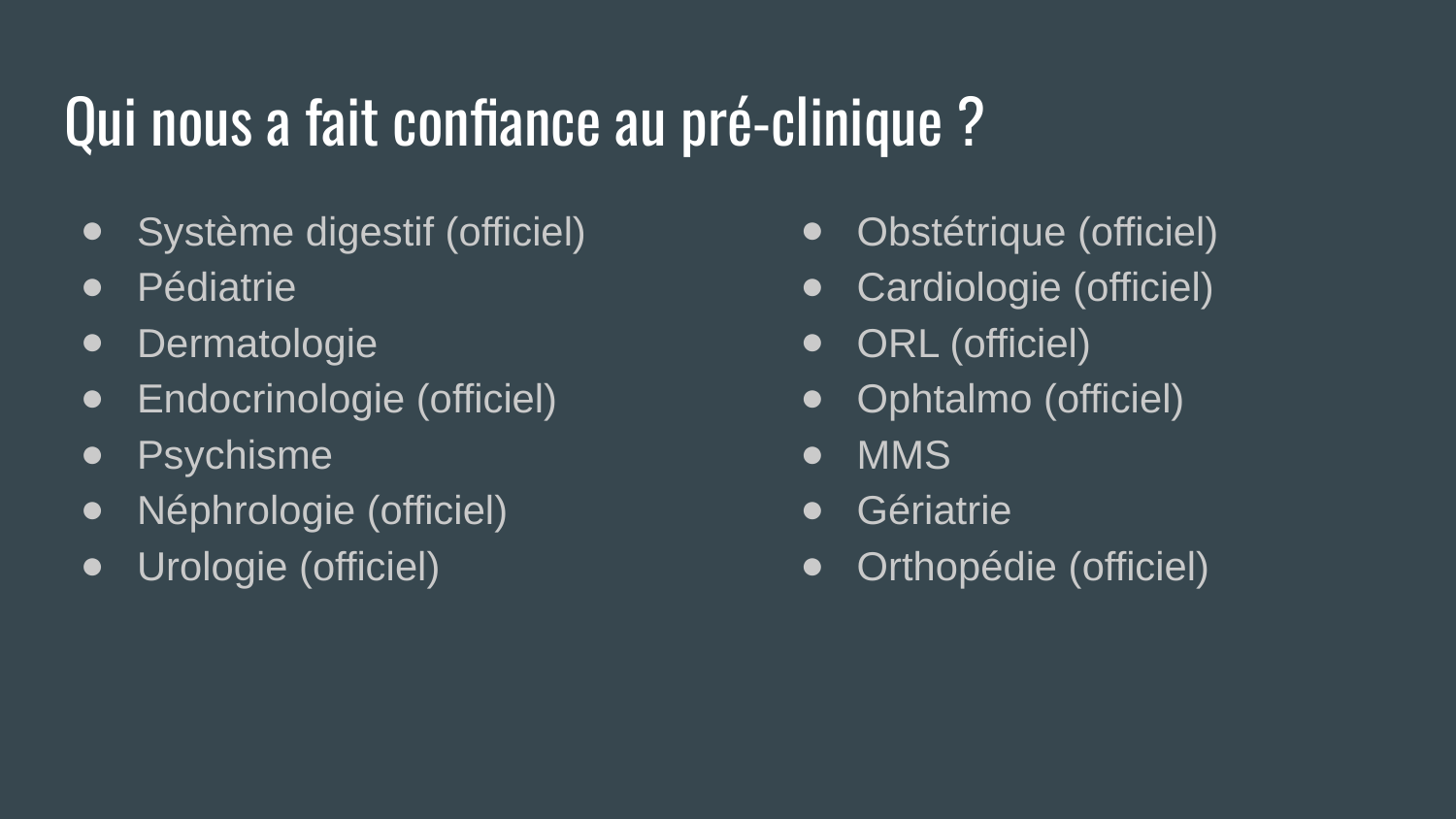

# Qui nous a fait confiance au pré-clinique ?
Système digestif (officiel)
Pédiatrie
Dermatologie
Endocrinologie (officiel)
Psychisme
Néphrologie (officiel)
Urologie (officiel)
Obstétrique (officiel)
Cardiologie (officiel)
ORL (officiel)
Ophtalmo (officiel)
MMS
Gériatrie
Orthopédie (officiel)